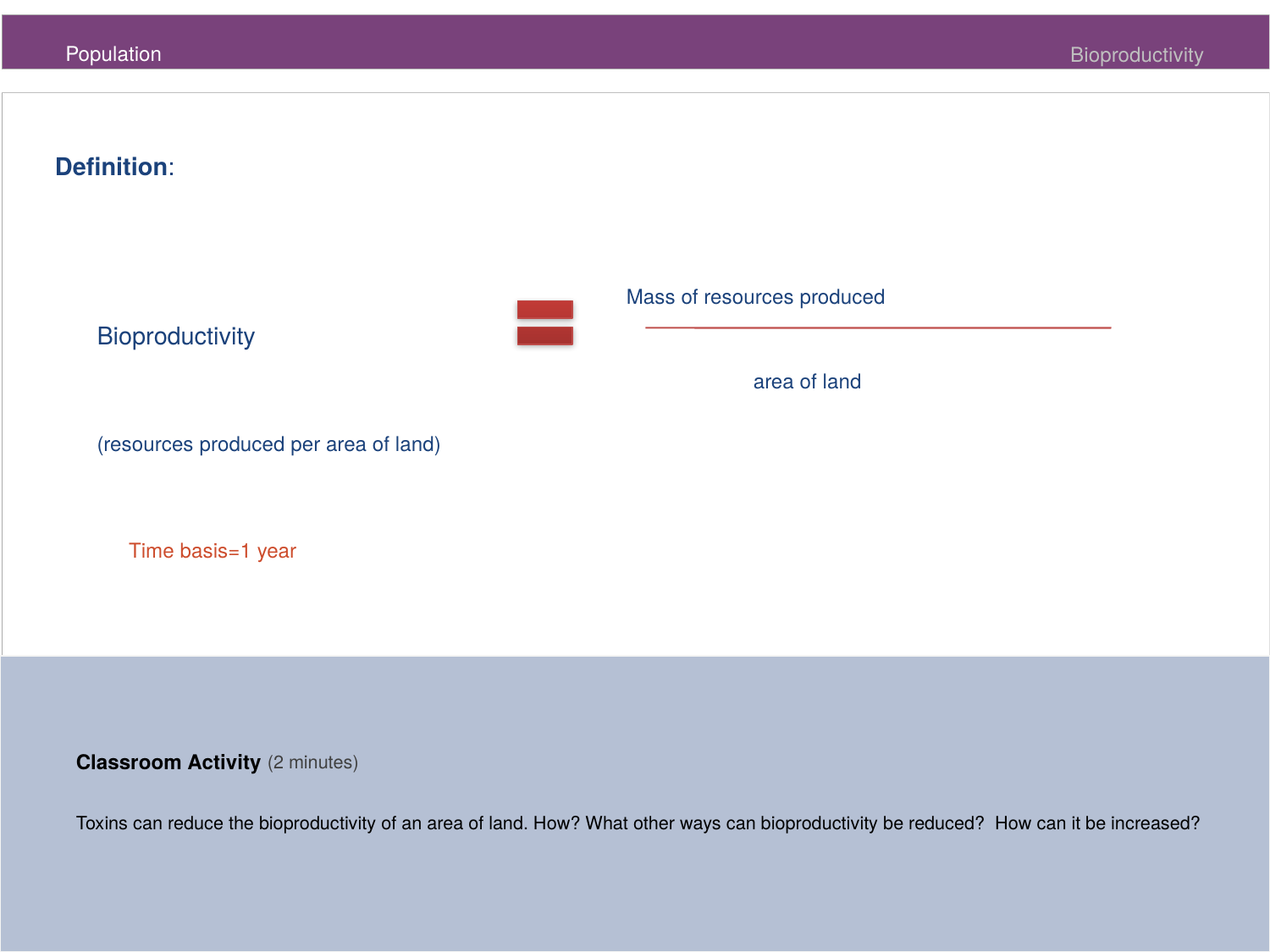

Bioproductivity
Definition:

Mass of resources produced
Bioproductivity

(resources produced per area of land)

area of land
Time basis=1 year

Classroom Activity (2 minutes)
Toxins can reduce the bioproductivity of an area of land. How? What other ways can bioproductivity be reduced?  How can it be increased?